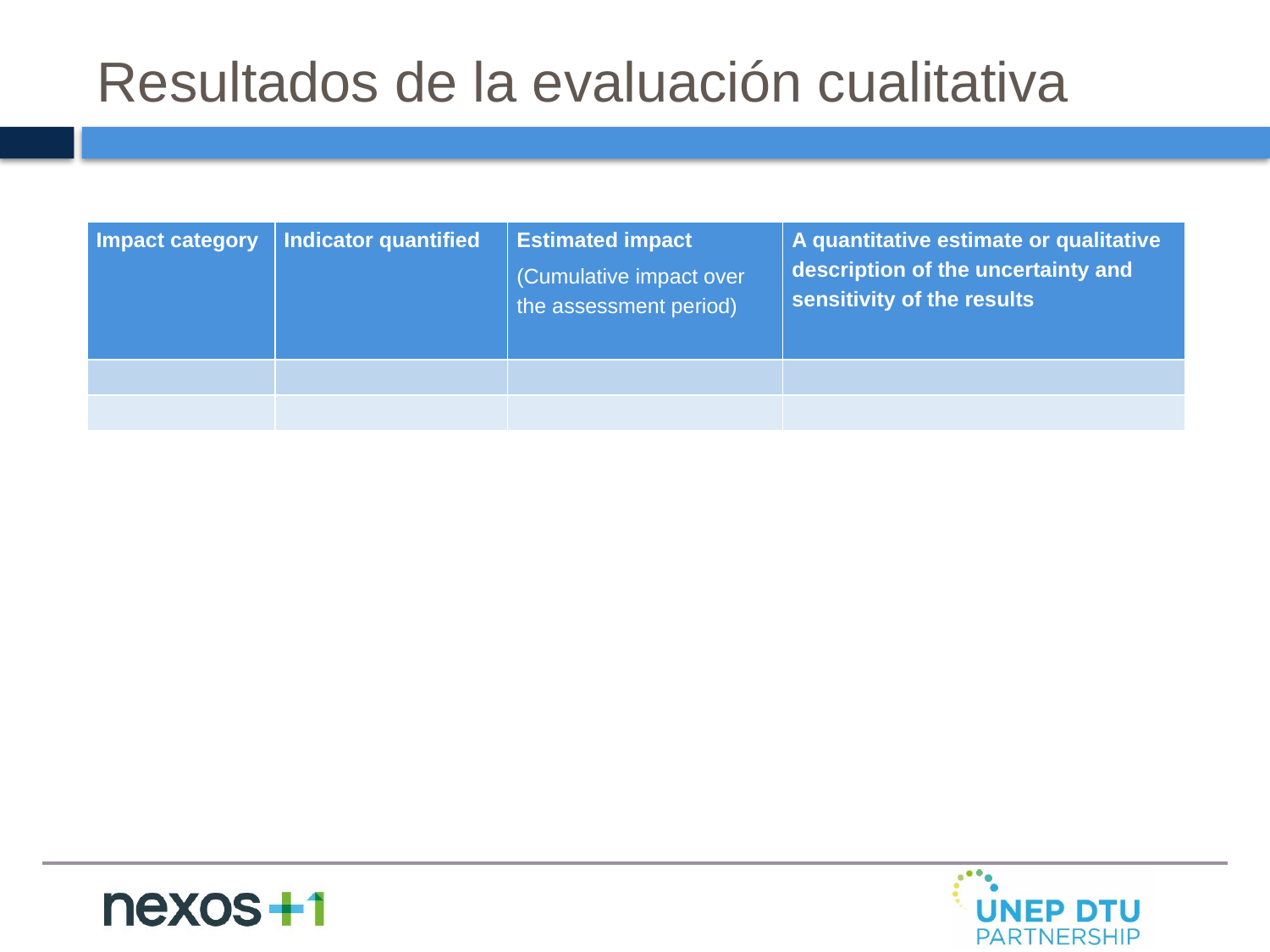

# Resultados de la evaluación cualitativa
| Impact category | Indicator quantified | Estimated impact (Cumulative impact over the assessment period) | A quantitative estimate or qualitative description of the uncertainty and sensitivity of the results |
| --- | --- | --- | --- |
|  |  |  |  |
|  |  |  |  |